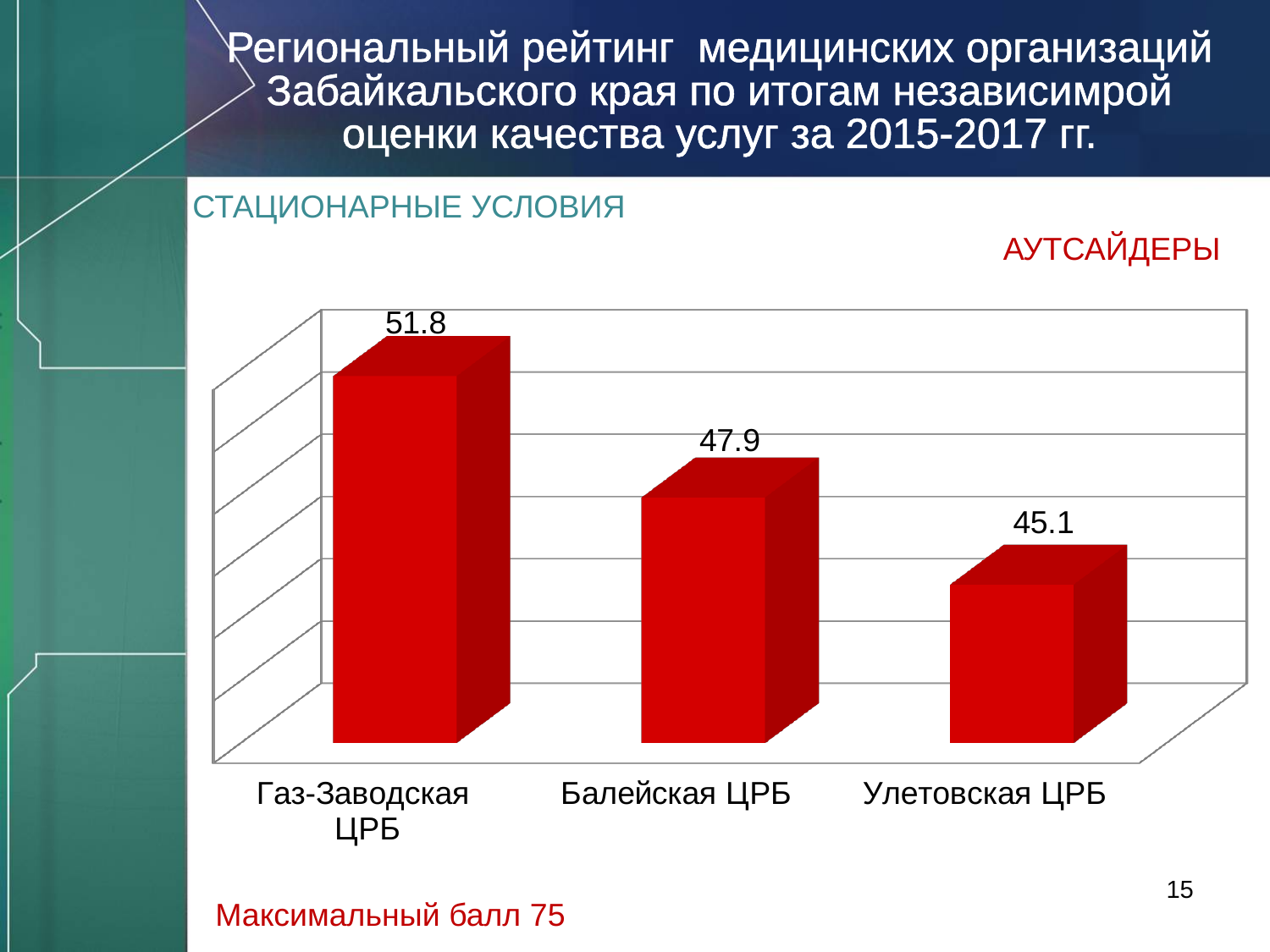

Региональный рейтинг  медицинских организаций Забайкальского края по итогам независимрой оценки качества услуг за 2015-2017 гг.
СТАЦИОНАРНЫЕ УСЛОВИЯ
АУТСАЙДЕРЫ

[unsupported chart]

15
Максимальный балл 75